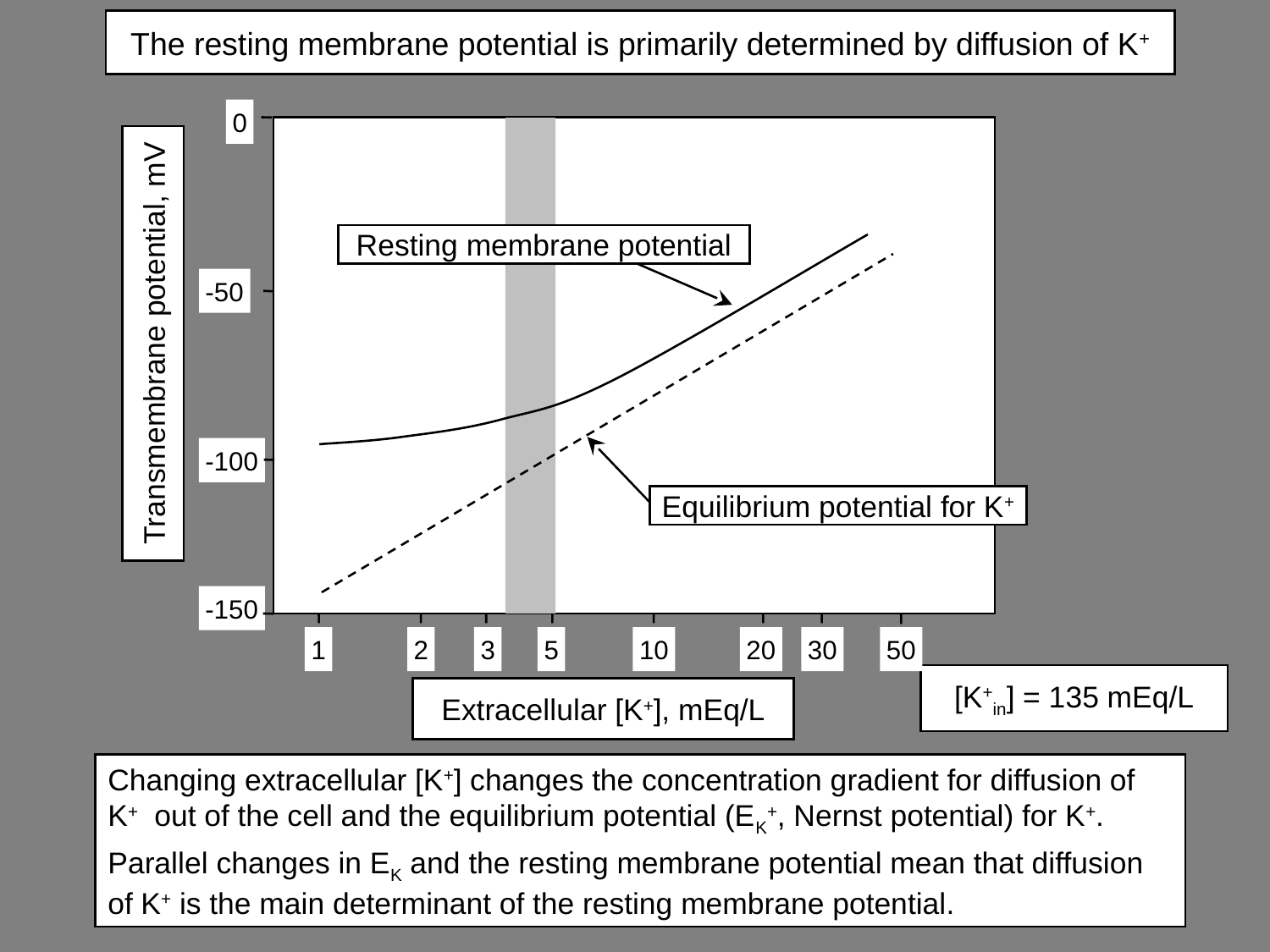

# The resting membrane potential is primarily determined by diffusion of K+
0

Resting membrane potential

-50

Transmembrane potential, mV
-100

Equilibrium potential for K+

-150

1
2
3
5
10
20
30
50
[K+in] = 135 mEq/L
Extracellular [K+], mEq/L
Changing extracellular [K+] changes the concentration gradient for diffusion of K+  out of the cell and the equilibrium potential (EK+, Nernst potential) for K+.
Parallel changes in EK and the resting membrane potential mean that diffusion of K+ is the main determinant of the resting membrane potential.